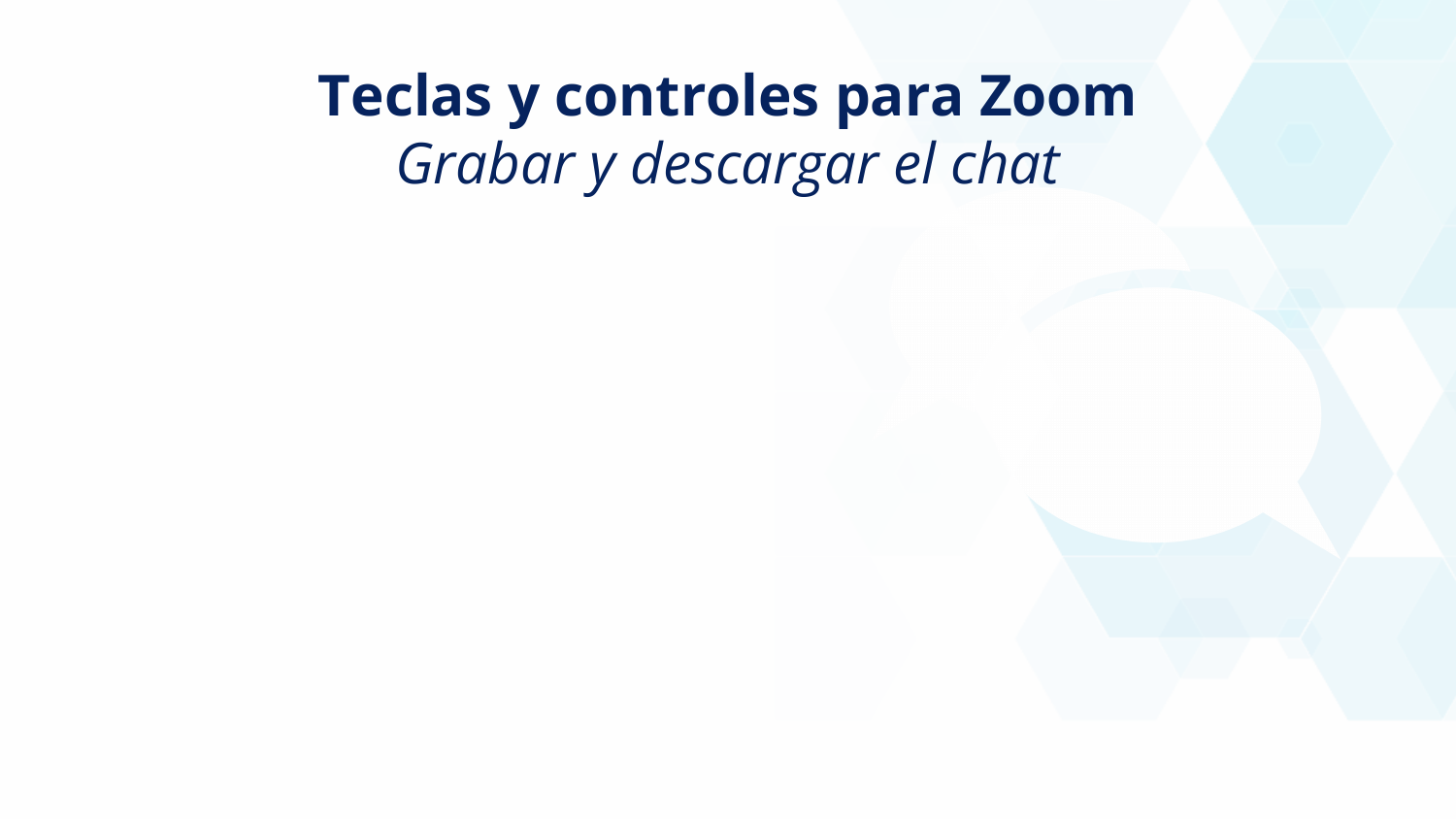

Teclas y controles para Zoom
Grabar y descargar el chat